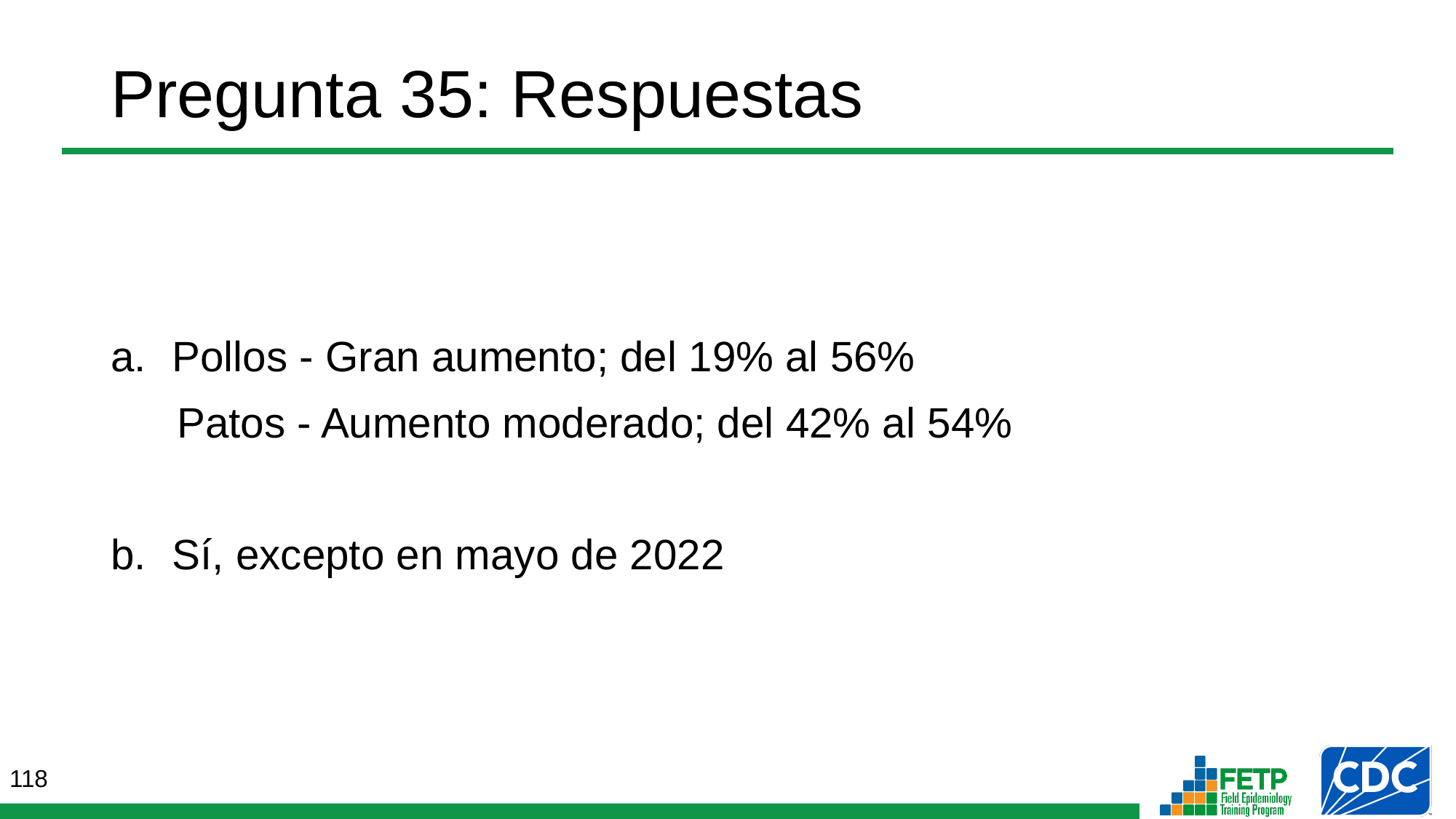

# Pregunta 35: Respuestas
Pollos - Gran aumento; del 19% al 56%
 Patos - Aumento moderado; del 42% al 54%

Sí, excepto en mayo de 2022